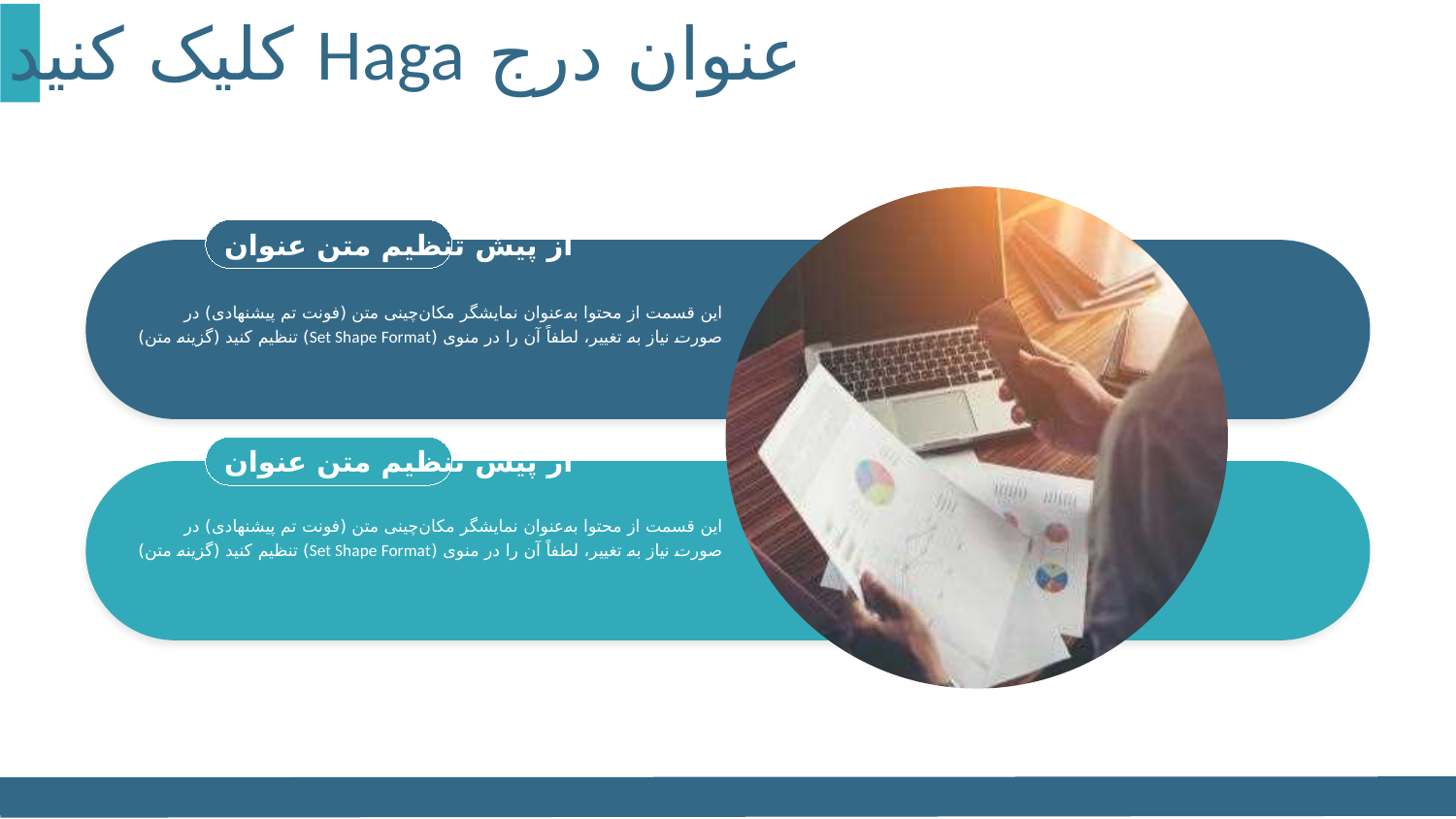

# عنوان درج Haga کلیک کنید

از پیش تنظیم متن عنوان

این قسمت از محتوا به‌عنوان نمایشگر مکان‌چینی متن (فونت تم پیشنهادی) در صورت نیاز به تغییر، لطفاً آن را در منوی (Set Shape Format) تنظیم کنید (گزینه متن)
از پیش تنظیم متن عنوان

این قسمت از محتوا به‌عنوان نمایشگر مکان‌چینی متن (فونت تم پیشنهادی) در صورت نیاز به تغییر، لطفاً آن را در منوی (Set Shape Format) تنظیم کنید (گزینه متن)